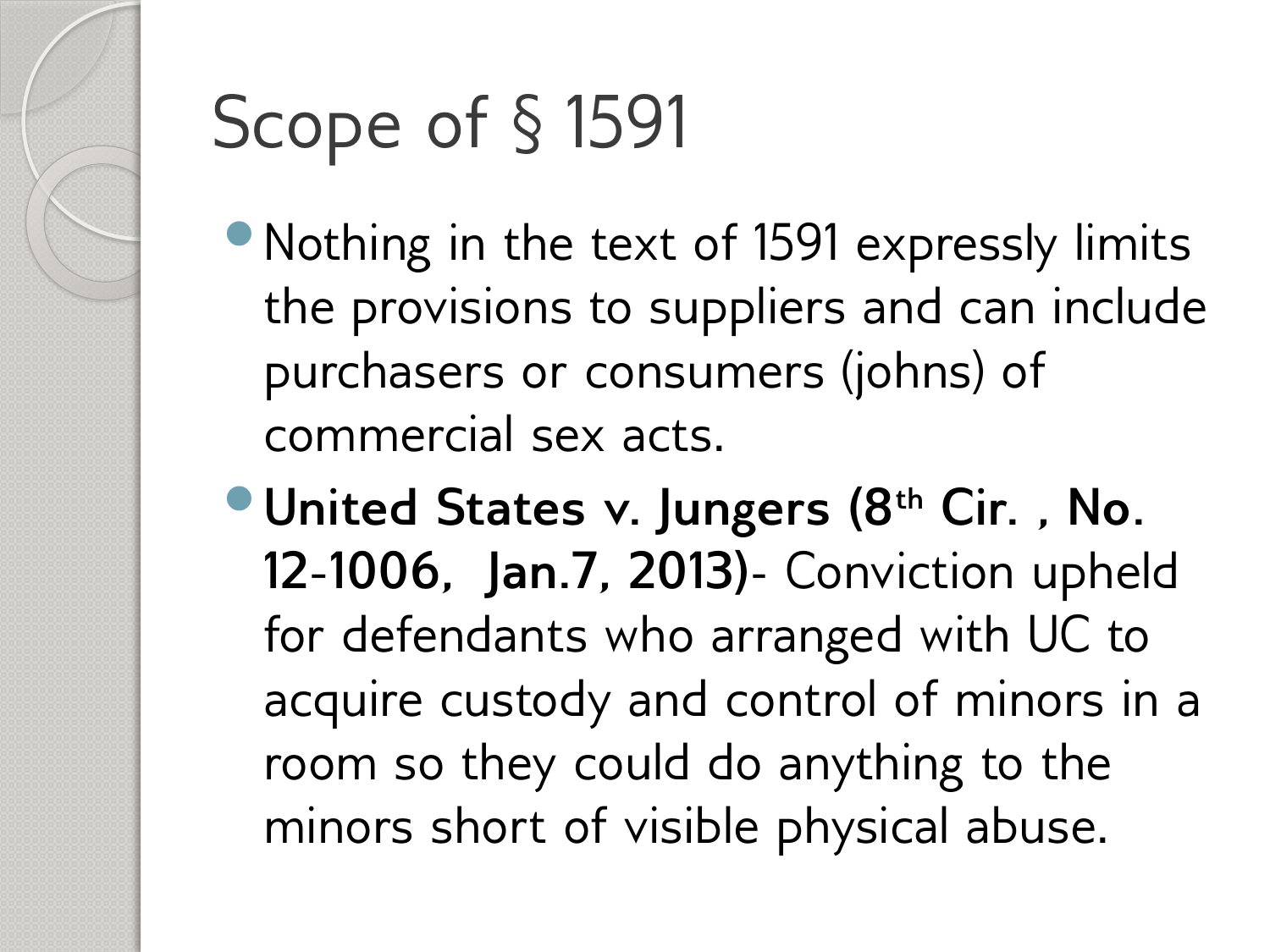

# Scope of § 1591
Nothing in the text of 1591 expressly limits the provisions to suppliers and can include purchasers or consumers (johns) of commercial sex acts.
United States v. Jungers (8th Cir. , No. 12-1006,  Jan.7, 2013)- Conviction upheld for defendants who arranged with UC to acquire custody and control of minors in a room so they could do anything to the minors short of visible physical abuse.